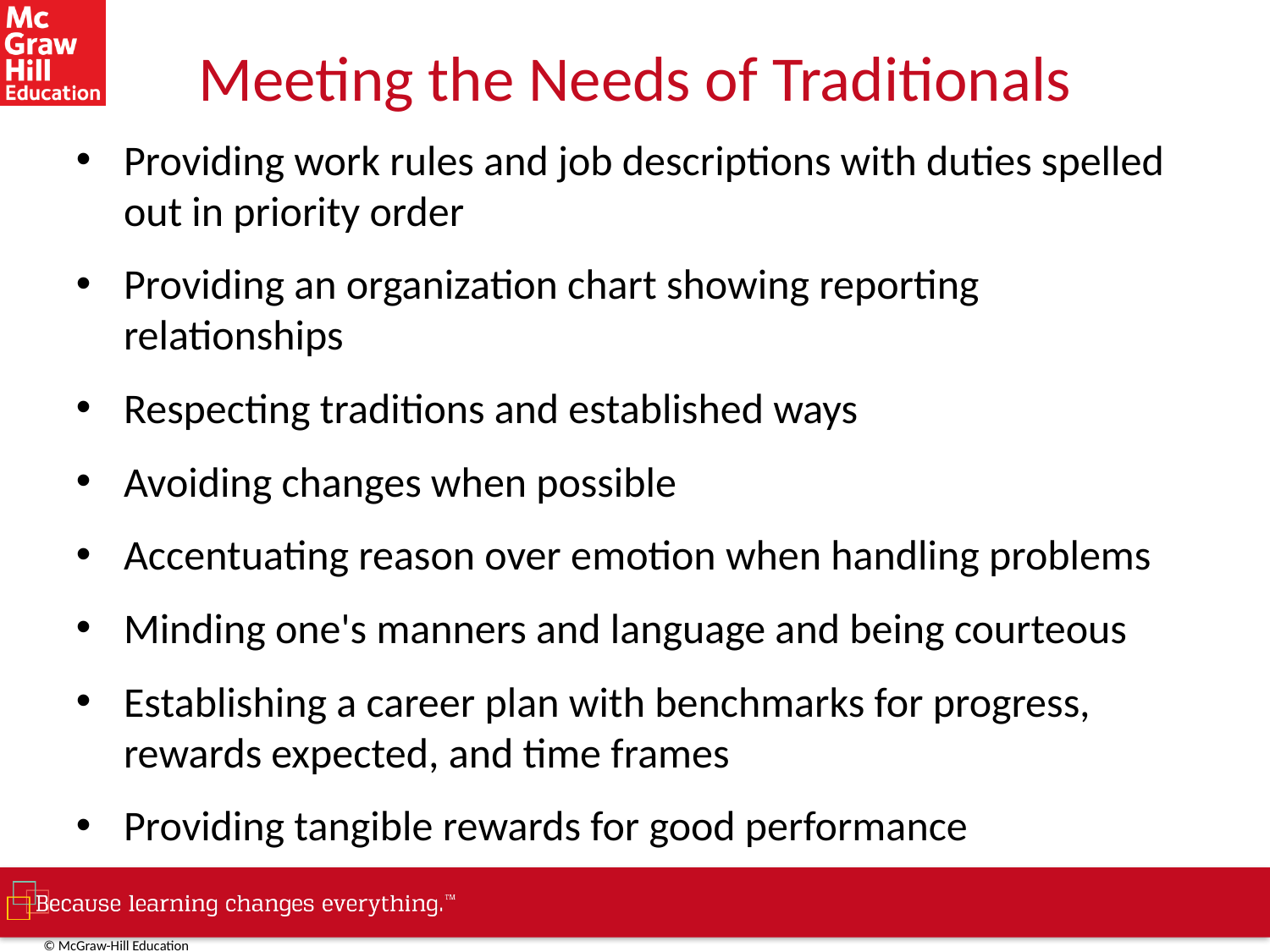

# Meeting the Needs of Traditionals
Providing work rules and job descriptions with duties spelled out in priority order
Providing an organization chart showing reporting relationships
Respecting traditions and established ways
Avoiding changes when possible
Accentuating reason over emotion when handling problems
Minding one's manners and language and being courteous
Establishing a career plan with benchmarks for progress, rewards expected, and time frames
Providing tangible rewards for good performance